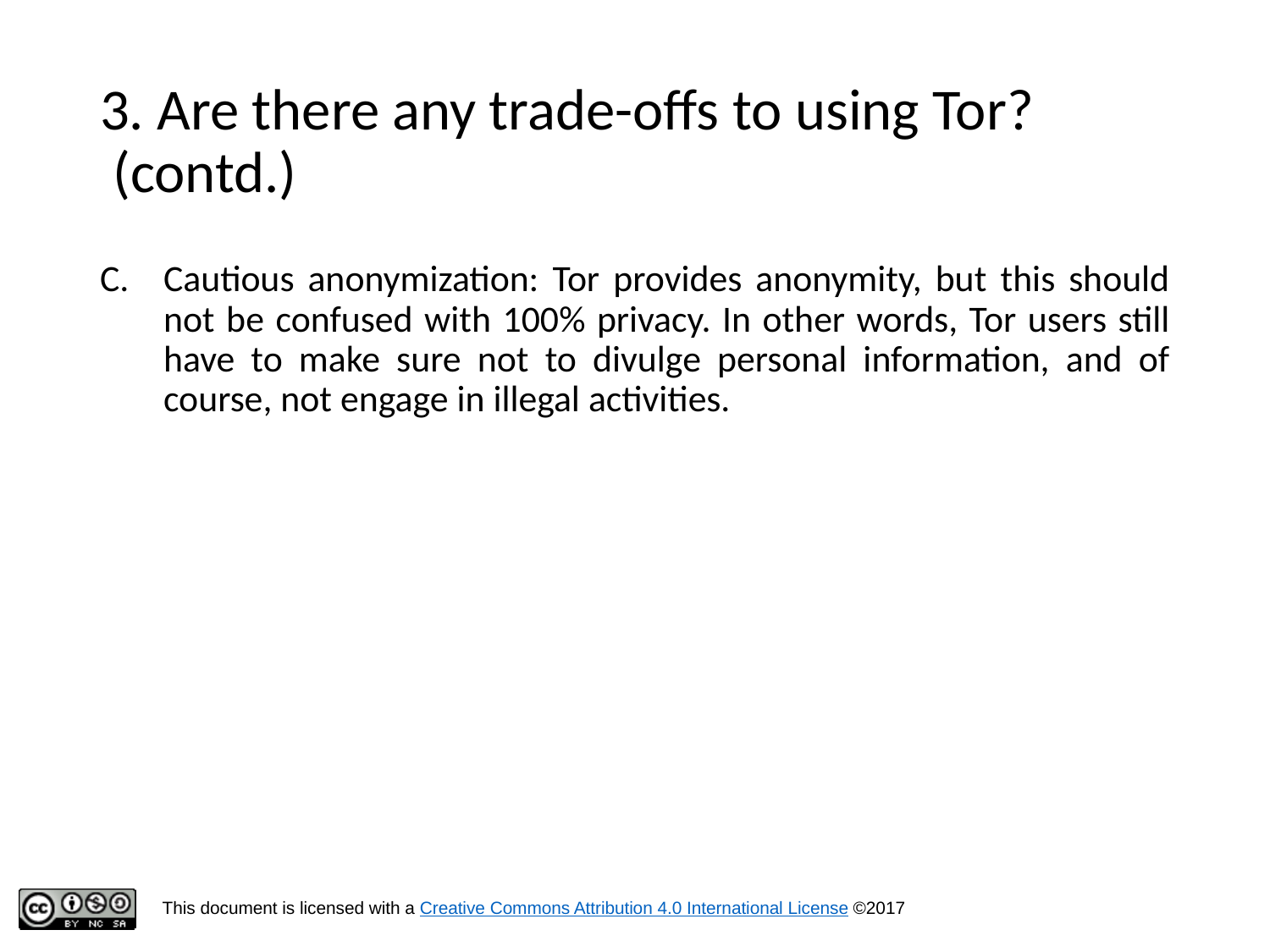

# 3. Are there any trade-offs to using Tor? (contd.)
Cautious anonymization: Tor provides anonymity, but this should not be confused with 100% privacy. In other words, Tor users still have to make sure not to divulge personal information, and of course, not engage in illegal activities.